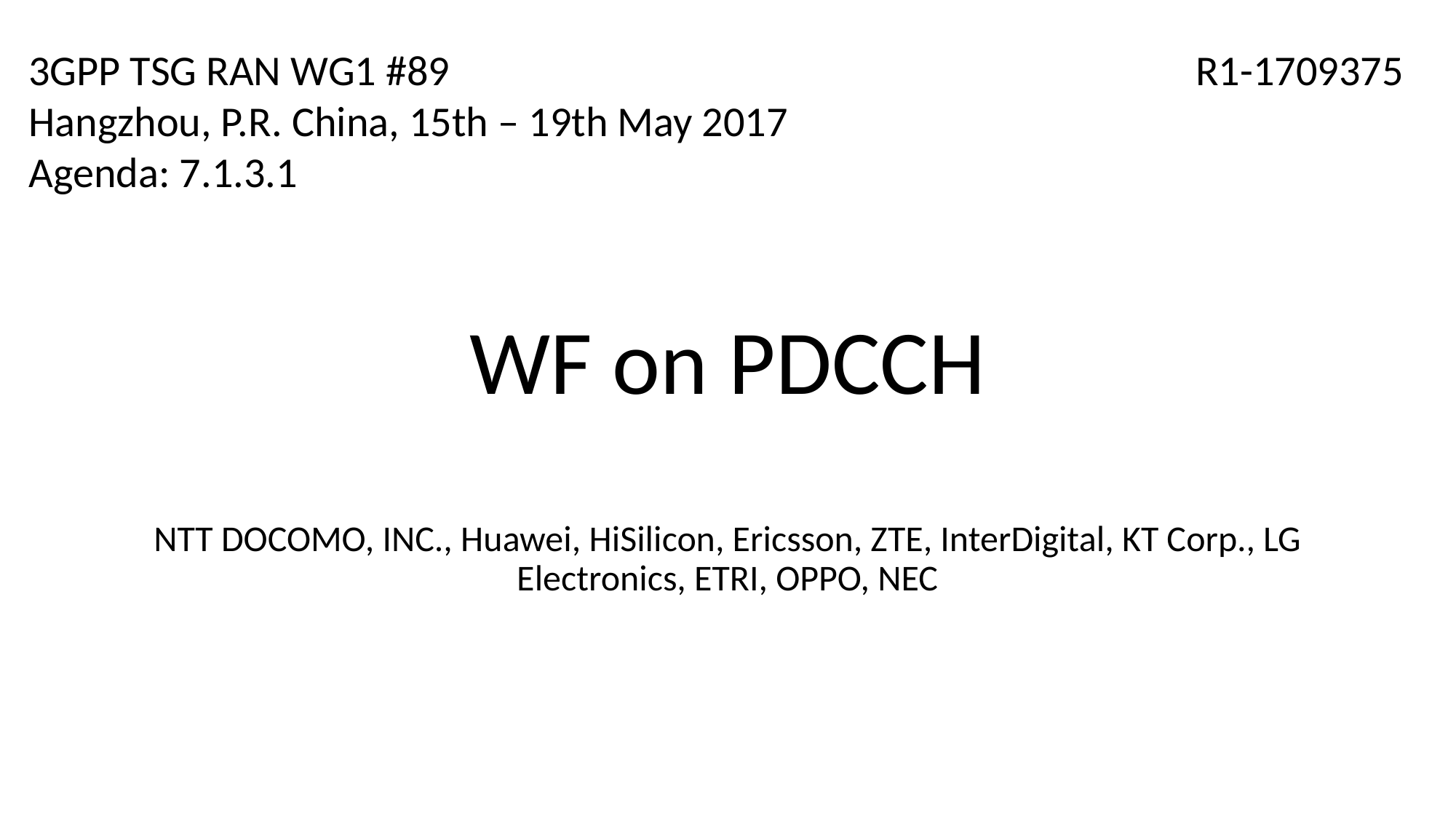

3GPP TSG RAN WG1 #89
Hangzhou, P.R. China, 15th – 19th May 2017
Agenda: 7.1.3.1
R1-1709375
# WF on PDCCH
NTT DOCOMO, INC., Huawei, HiSilicon, Ericsson, ZTE, InterDigital, KT Corp., LG Electronics, ETRI, OPPO, NEC